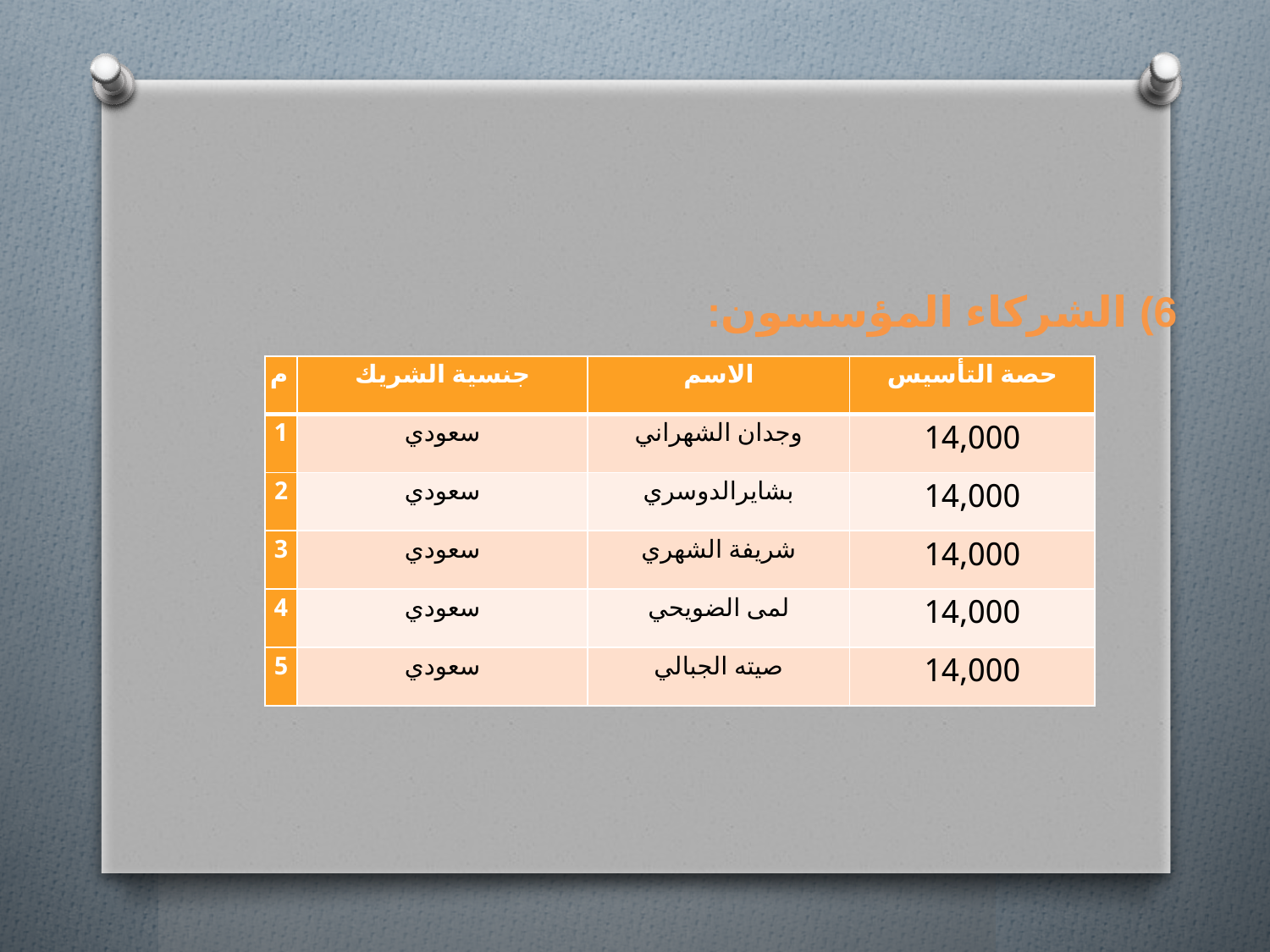

#
6) الشركاء المؤسسون:

| م | جنسية الشريك | الاسم | حصة التأسيس |
| --- | --- | --- | --- |
| 1 | سعودي | وجدان الشهراني | 14,000 |
| 2 | سعودي | بشايرالدوسري | 14,000 |
| 3 | سعودي | شريفة الشهري | 14,000 |
| 4 | سعودي | لمى الضويحي | 14,000 |
| 5 | سعودي | صيته الجبالي | 14,000 |